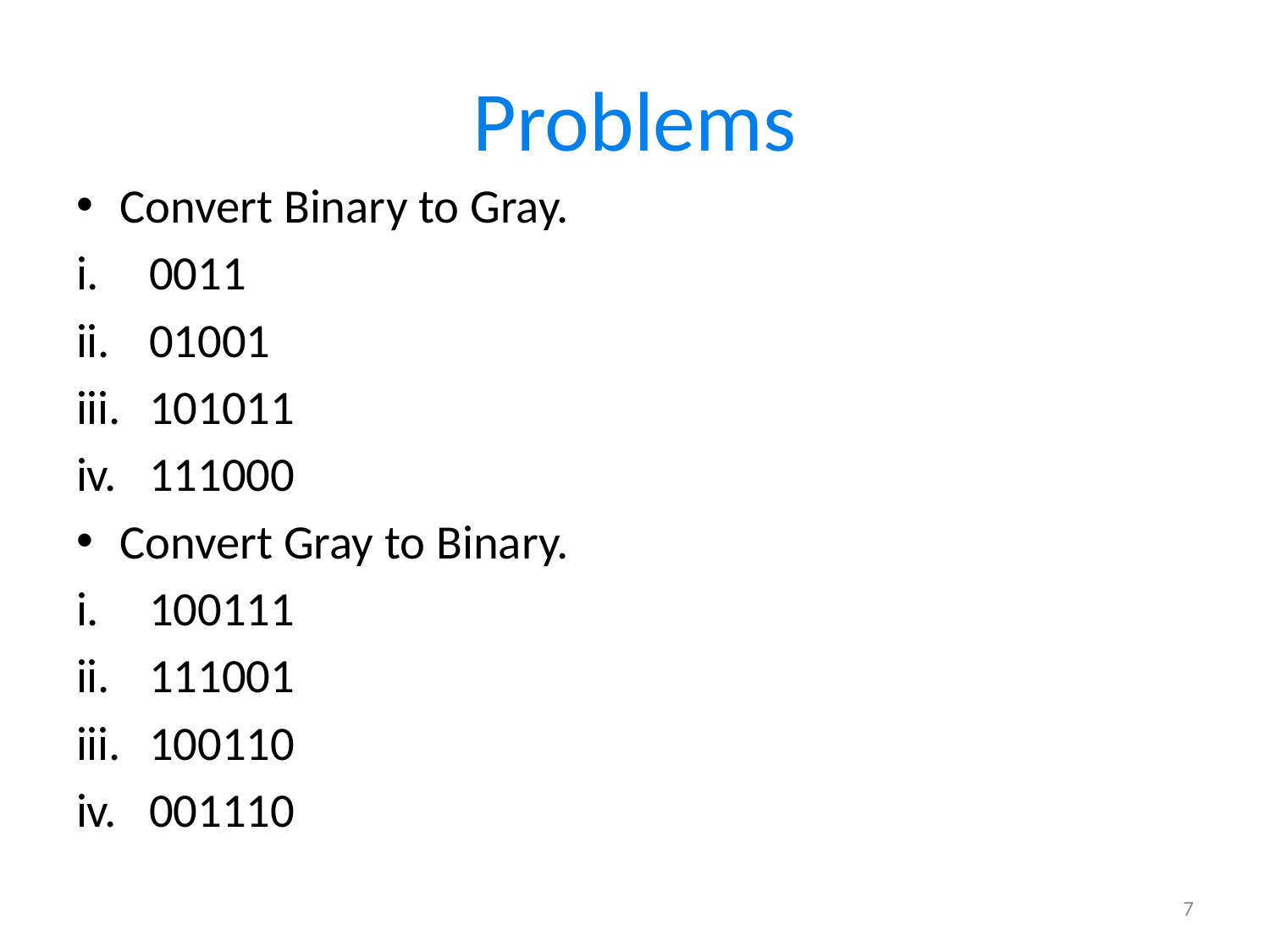

# Problems
Convert Binary to Gray.
0011
01001
101011
111000
Convert Gray to Binary.
100111
111001
100110
001110

7